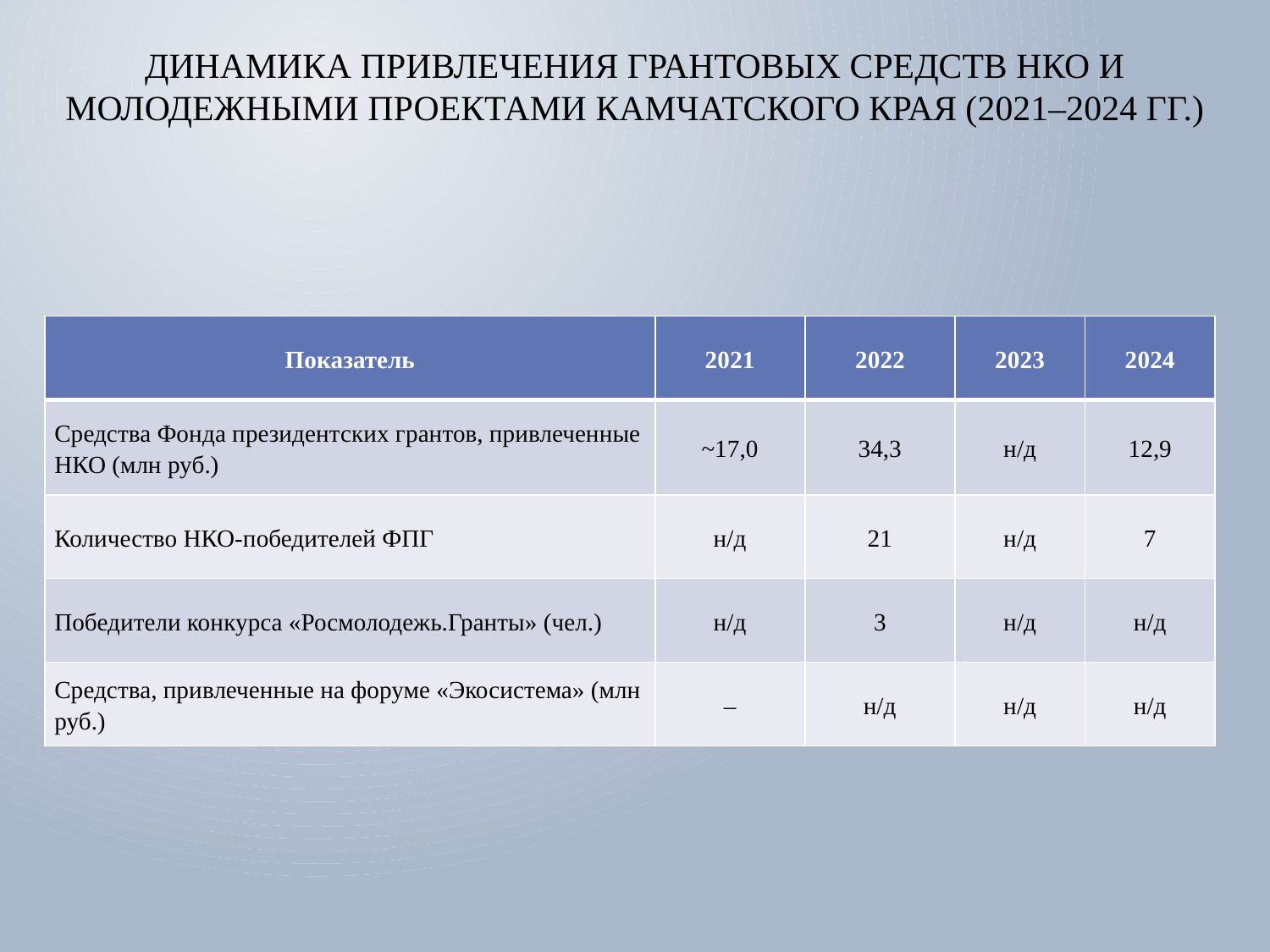

# Динамика привлечения грантовых средств НКО и молодежными проектами Камчатского края (2021–2024 гг.)
| Показатель | 2021 | 2022 | 2023 | 2024 |
| --- | --- | --- | --- | --- |
| Средства Фонда президентских грантов, привлеченные НКО (млн руб.) | ~17,0 | 34,3 | н/д | 12,9 |
| Количество НКО-победителей ФПГ | н/д | 21 | н/д | 7 |
| Победители конкурса «Росмолодежь.Гранты» (чел.) | н/д | 3 | н/д | н/д |
| Средства, привлеченные на форуме «Экосистема» (млн руб.) | – | н/д | н/д | н/д |